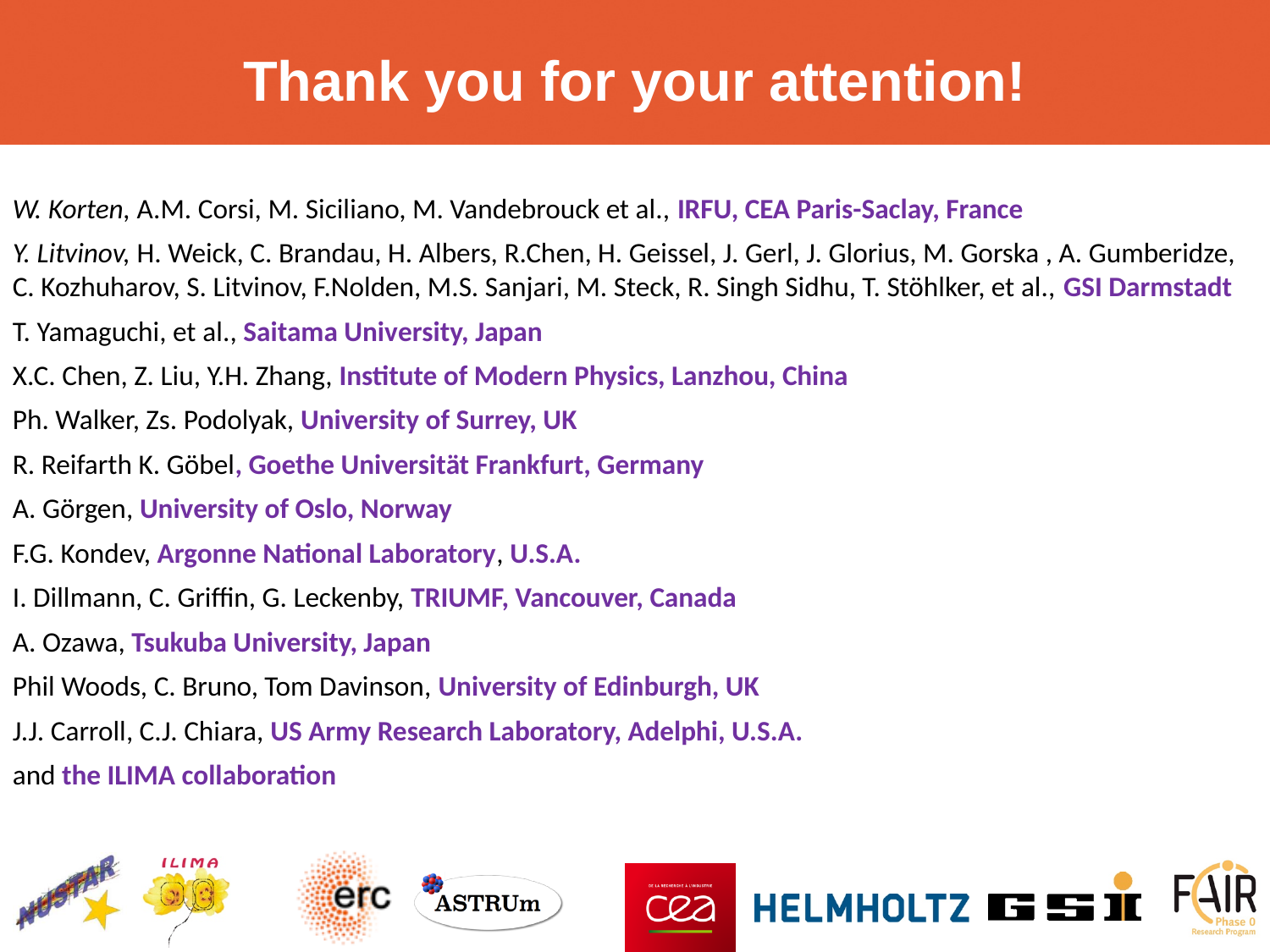

Thank you for your attention!
W. Korten, A.M. Corsi, M. Siciliano, M. Vandebrouck et al., IRFU, CEA Paris-Saclay, France
Y. Litvinov, H. Weick, C. Brandau, H. Albers, R.Chen, H. Geissel, J. Gerl, J. Glorius, M. Gorska , A. Gumberidze, C. Kozhuharov, S. Litvinov, F.Nolden, M.S. Sanjari, M. Steck, R. Singh Sidhu, T. Stöhlker, et al., GSI Darmstadt
T. Yamaguchi, et al., Saitama University, Japan
X.C. Chen, Z. Liu, Y.H. Zhang, Institute of Modern Physics, Lanzhou, China
Ph. Walker, Zs. Podolyak, University of Surrey, UK
R. Reifarth K. Göbel, Goethe Universität Frankfurt, Germany
A. Görgen, University of Oslo, Norway
F.G. Kondev, Argonne National Laboratory, U.S.A.
I. Dillmann, C. Griffin, G. Leckenby, TRIUMF, Vancouver, Canada
A. Ozawa, Tsukuba University, Japan
Phil Woods, C. Bruno, Tom Davinson, University of Edinburgh, UK
J.J. Carroll, C.J. Chiara, US Army Research Laboratory, Adelphi, U.S.A.
and the ILIMA collaboration